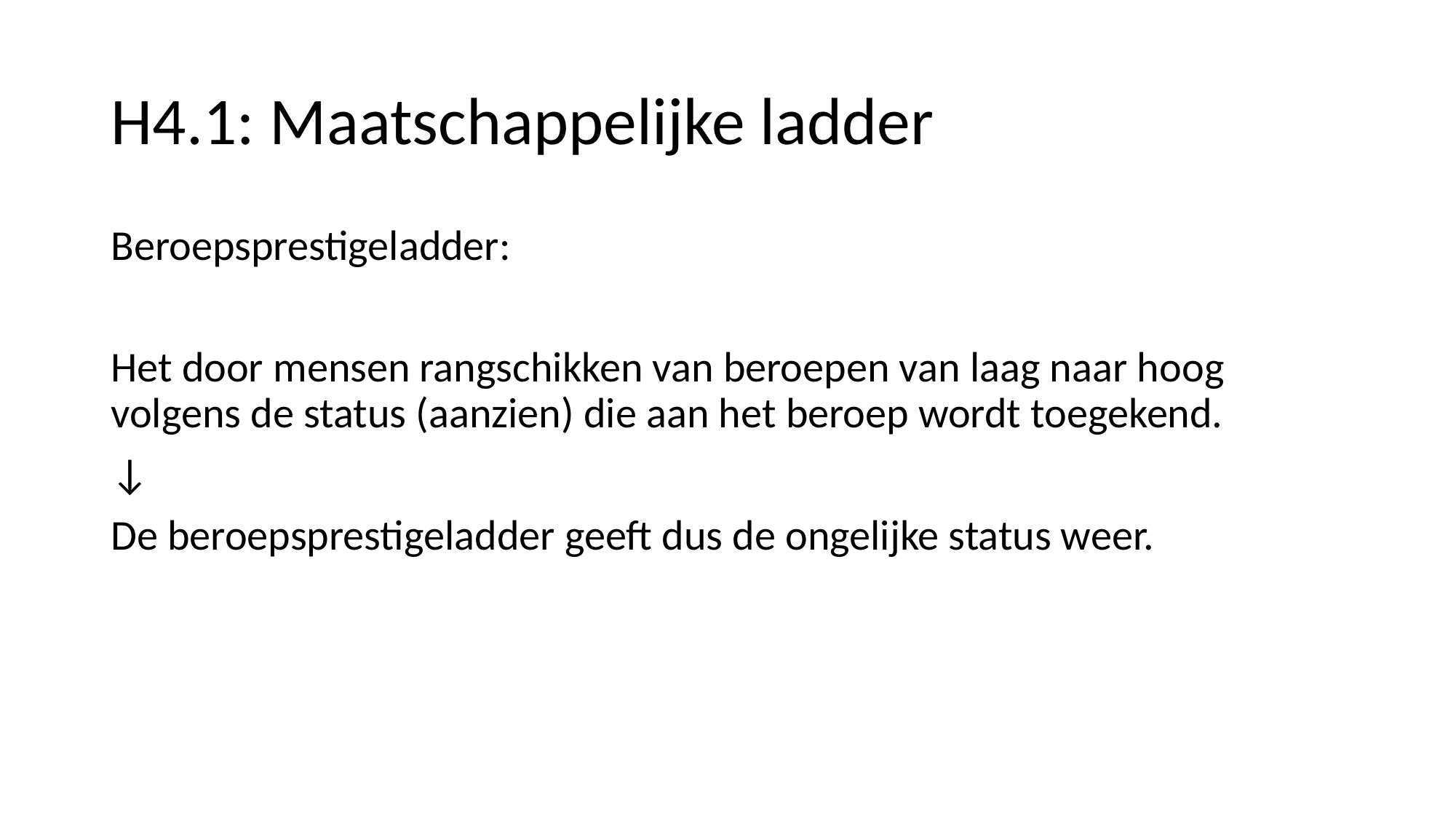

# H4.1: Maatschappelijke ladder
Beroepsprestigeladder:

Het door mensen rangschikken van beroepen van laag naar hoog volgens de status (aanzien) die aan het beroep wordt toegekend.
↓
De beroepsprestigeladder geeft dus de ongelijke status weer.